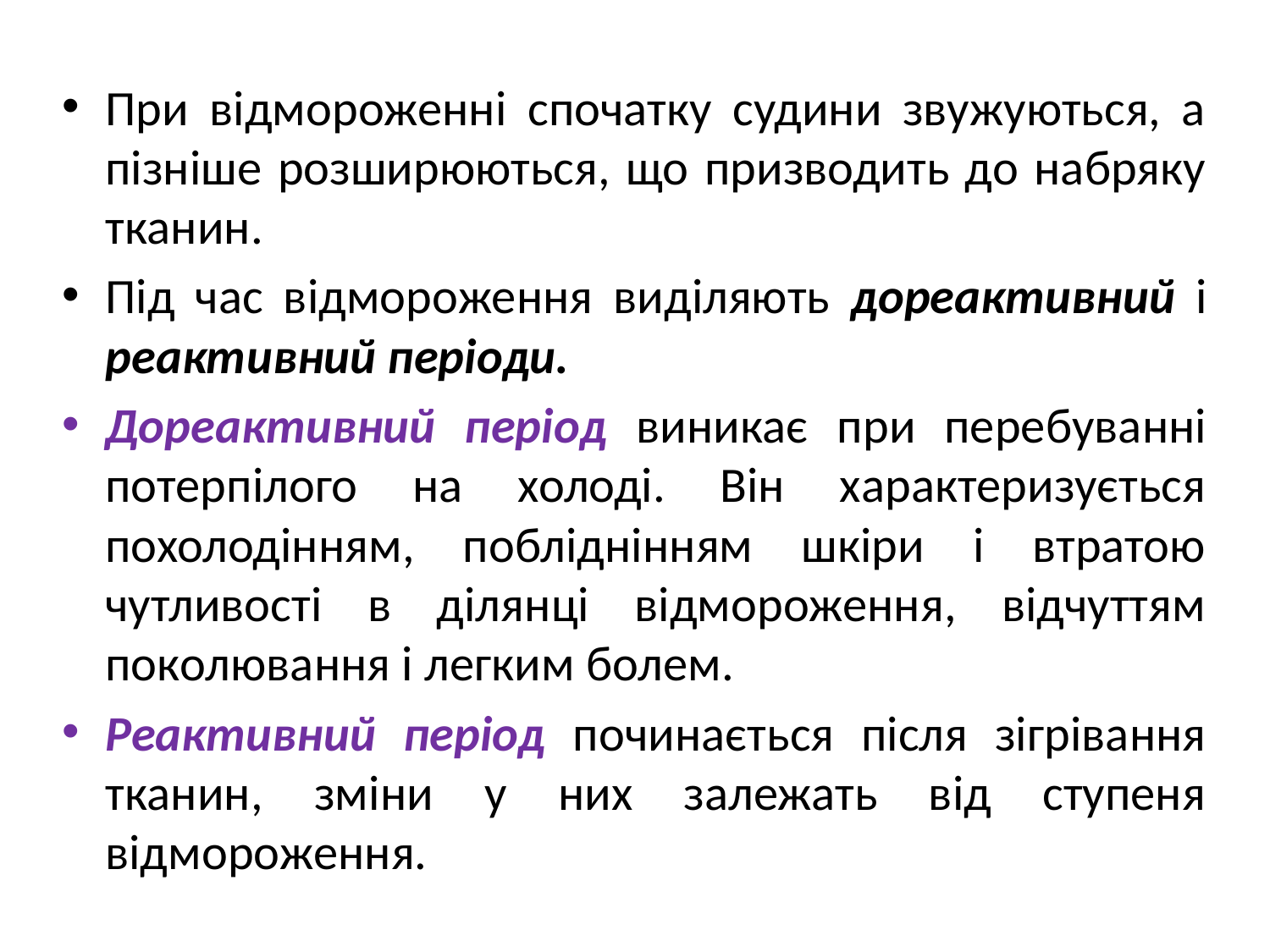

При відмороженні спочатку судини звужуються, а пізніше розширюються, що призводить до набряку тканин.
Під час відмороження виділяють дореактивний і реактивний періоди.
Дореактивний період виникає при перебуванні потерпілого на холоді. Він характеризується похолодінням, побліднінням шкіри і втратою чутливості в ділянці відмороження, відчуттям поколювання і легким болем.
Реактивний період починається після зігрівання тканин, зміни у них залежать від ступеня відмороження.